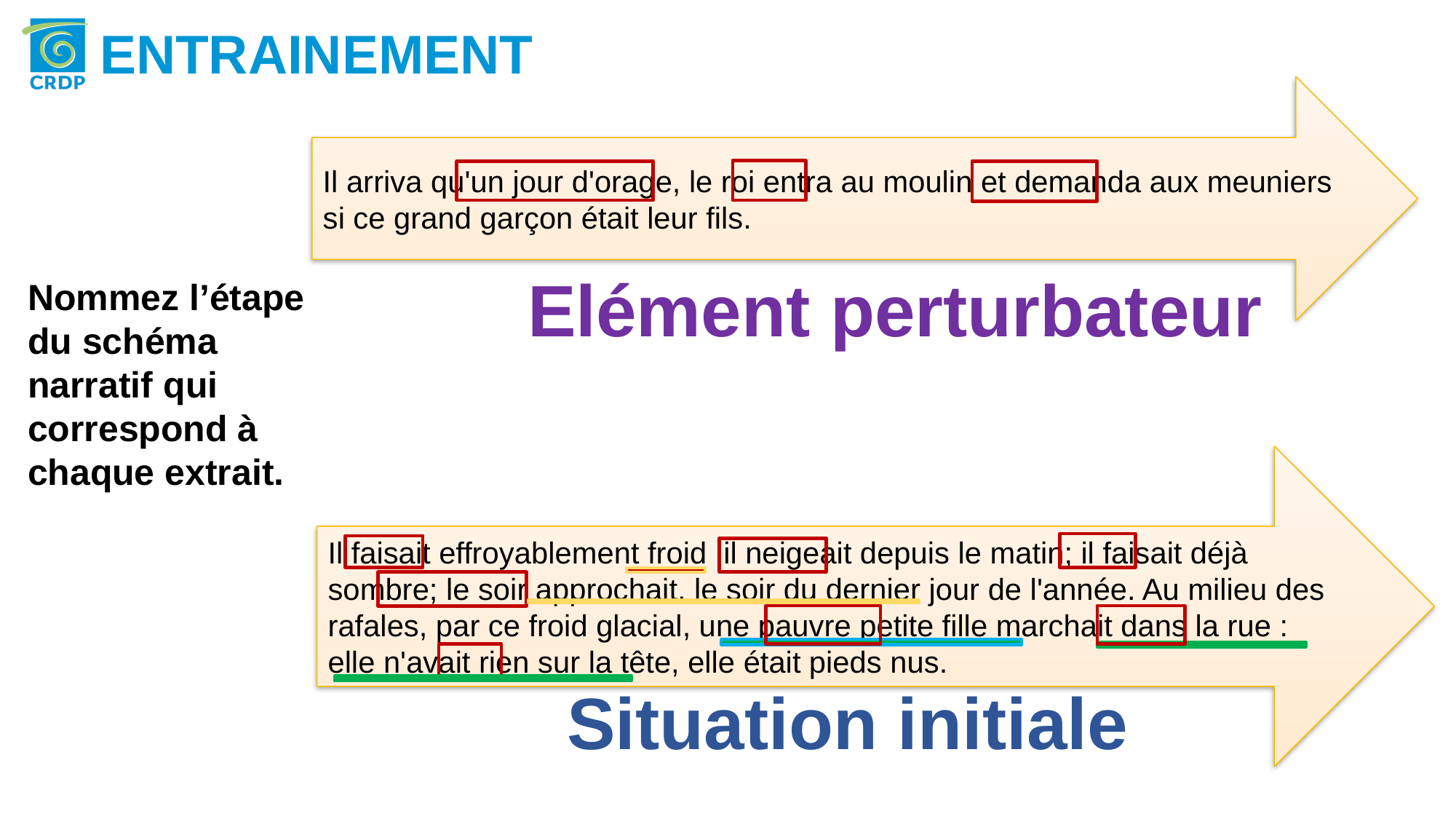

ENTRAINEMENT
Il arriva qu'un jour d'orage, le roi entra au moulin et demanda aux meuniers si ce grand garçon était leur fils.

Elément perturbateur
Nommez l’étape du schéma narratif qui correspond à chaque extrait.
Il faisait effroyablement froid ;il neigeait depuis le matin; il faisait déjà sombre; le soir approchait, le soir du dernier jour de l'année. Au milieu des rafales, par ce froid glacial, une pauvre petite fille marchait dans la rue : elle n'avait rien sur la tête, elle était pieds nus.

Situation initiale